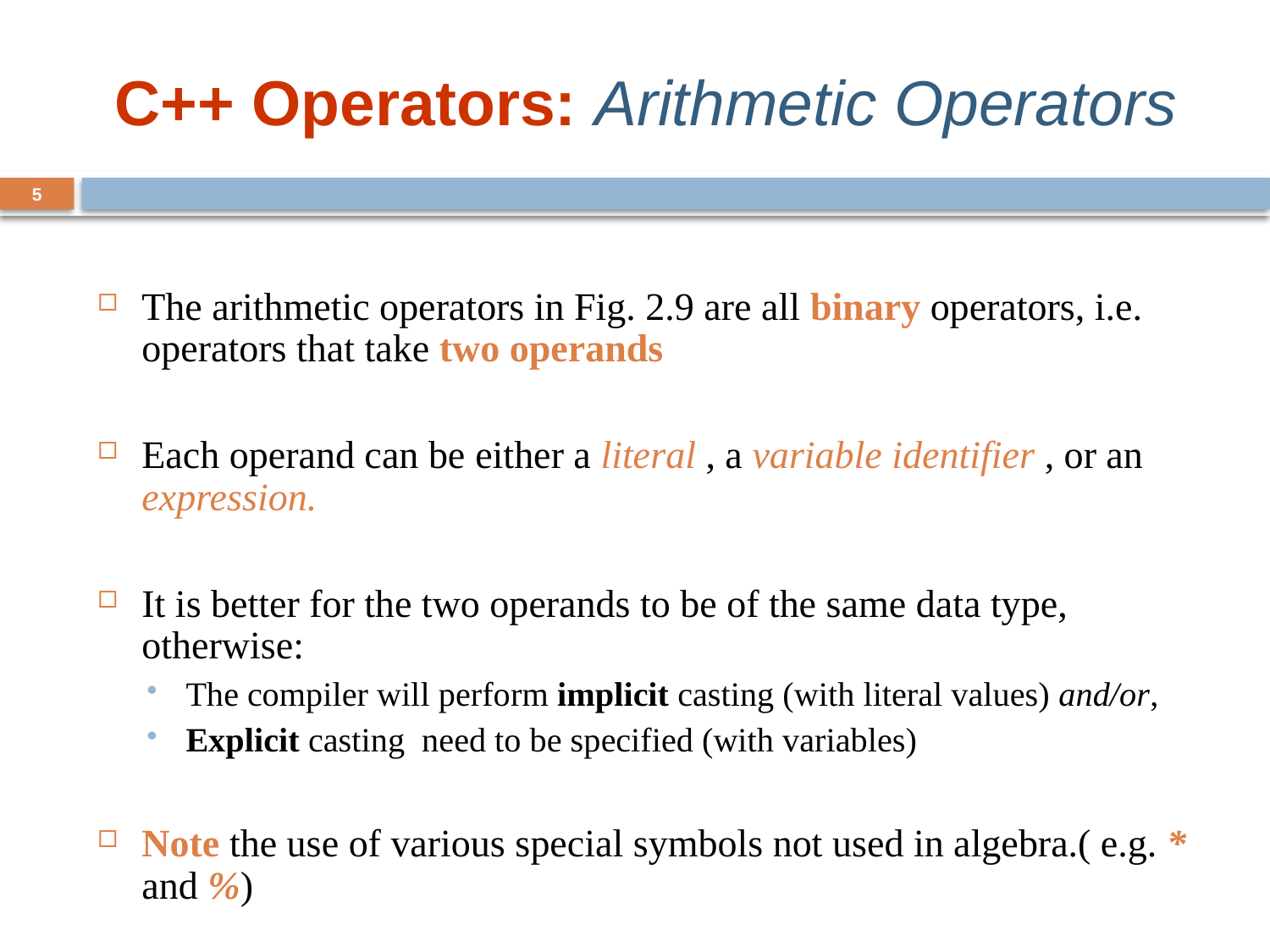

# C++ Operators: Arithmetic Operators
5

The arithmetic operators in Fig. 2.9 are all binary operators, i.e. operators that take two operands

Each operand can be either a literal , a variable identifier , or an expression.

It is better for the two operands to be of the same data type, otherwise:
The compiler will perform implicit casting (with literal values) and/or,
Explicit casting  need to be specified (with variables)

Note the use of various special symbols not used in algebra.( e.g. *  and %)